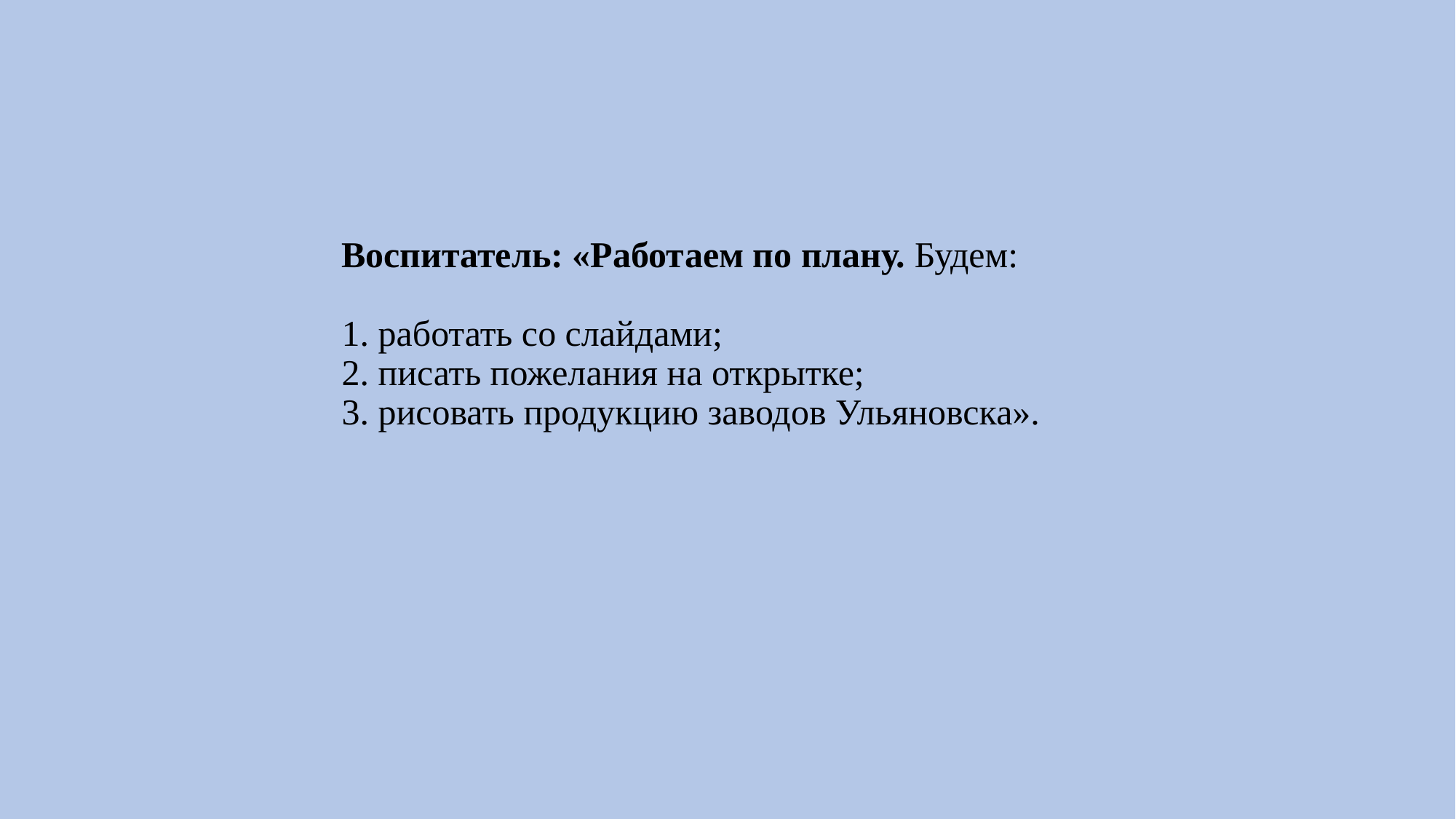

# Воспитатель: «Работаем по плану. Будем: 1. работать со слайдами; 2. писать пожелания на открытке; 3. рисовать продукцию заводов Ульяновска».